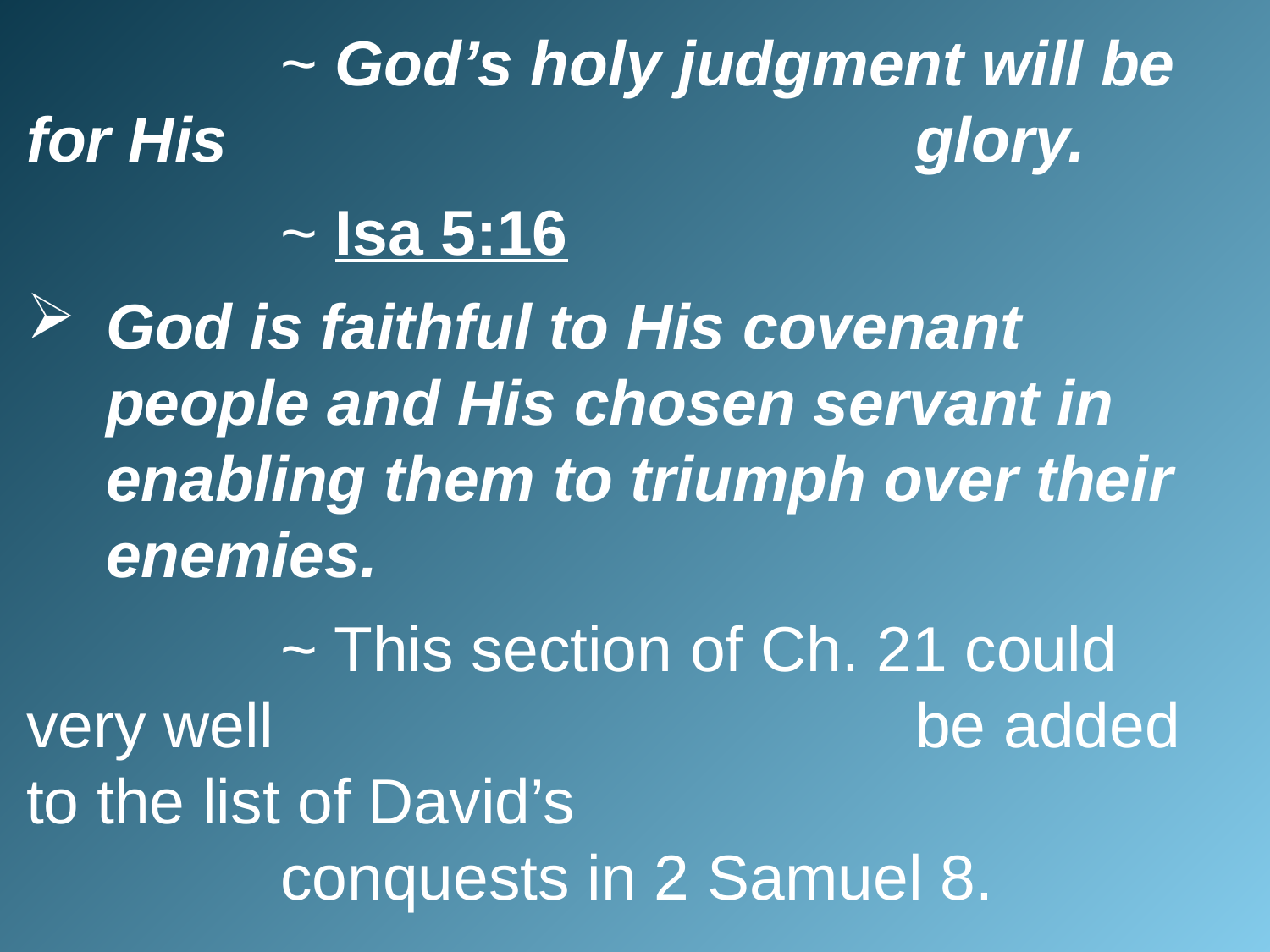

~ God’s holy judgment will be for His 						glory.
		~ Isa 5:16
God is faithful to His covenant people and His chosen servant in enabling them to triumph over their enemies.
		~ This section of Ch. 21 could very well 					be added to the list of David’s 							conquests in 2 Samuel 8.